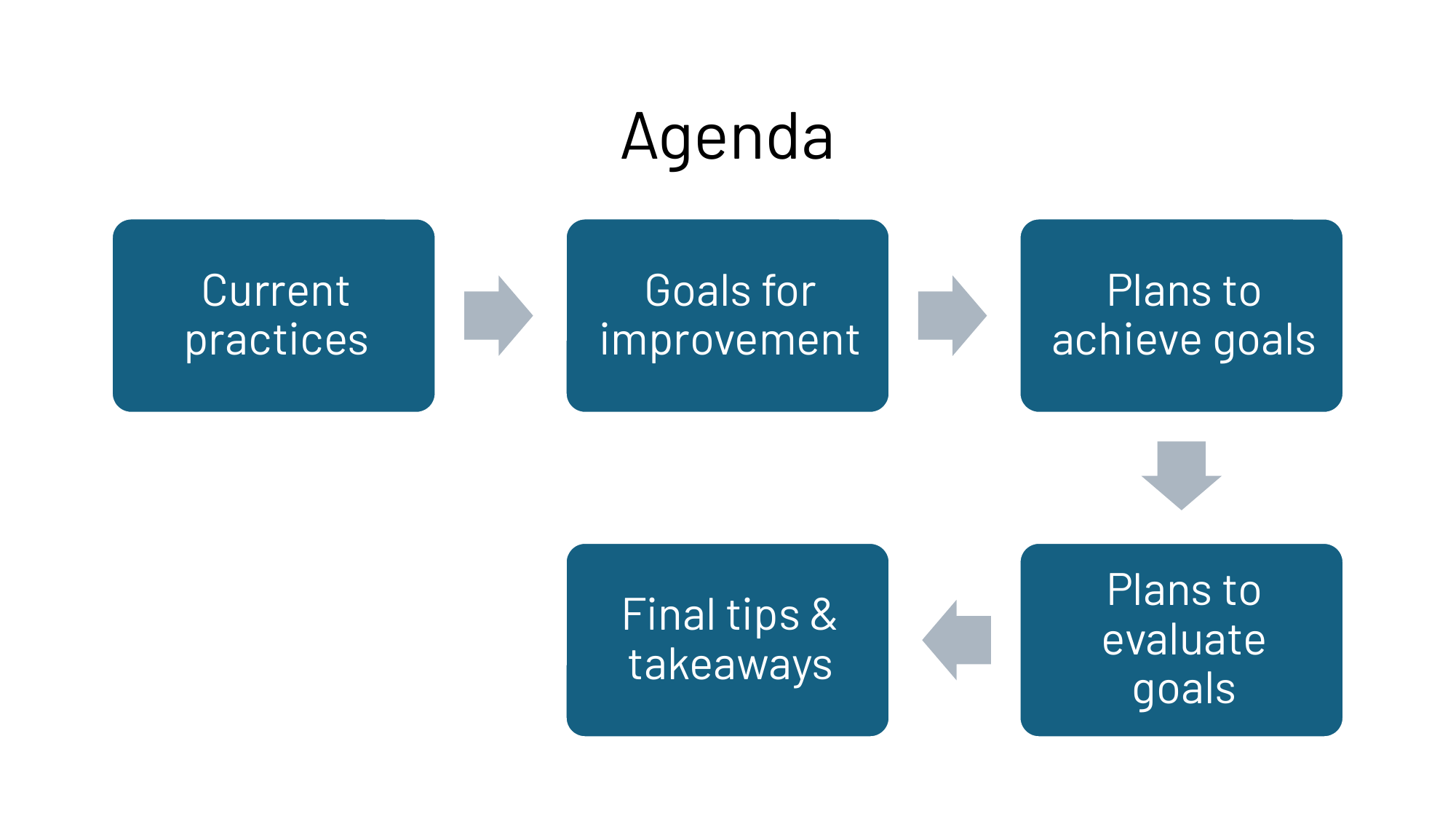

# Agenda
Current practices

Goals for improvement

Plans to achieve goals

Plans to evaluate goals

Final tips & takeaways